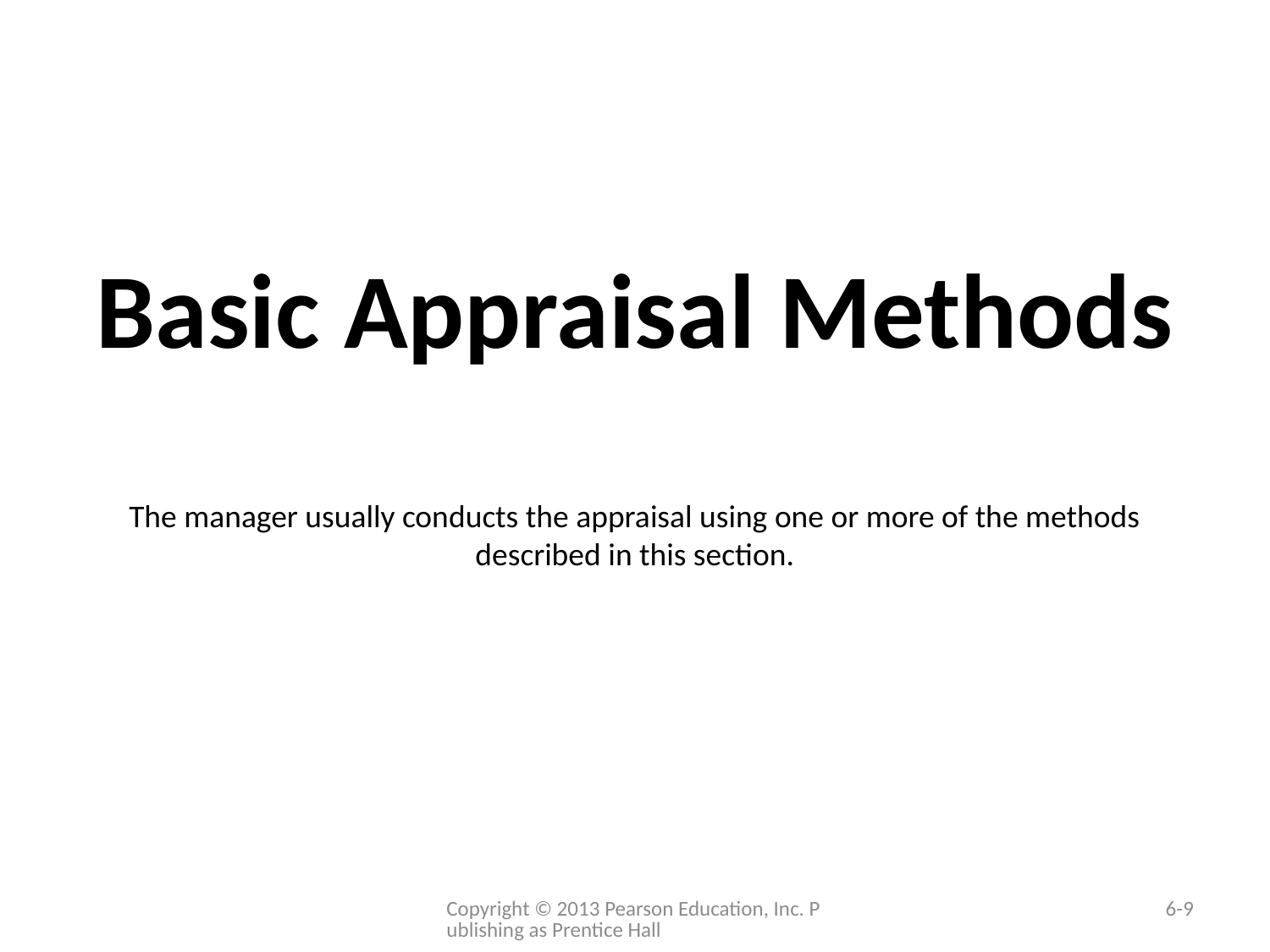

# Basic Appraisal Methods The manager usually conducts the appraisal using one or more of the methods described in this section.
Copyright © 2013 Pearson Education, Inc. Publishing as Prentice Hall
6-9